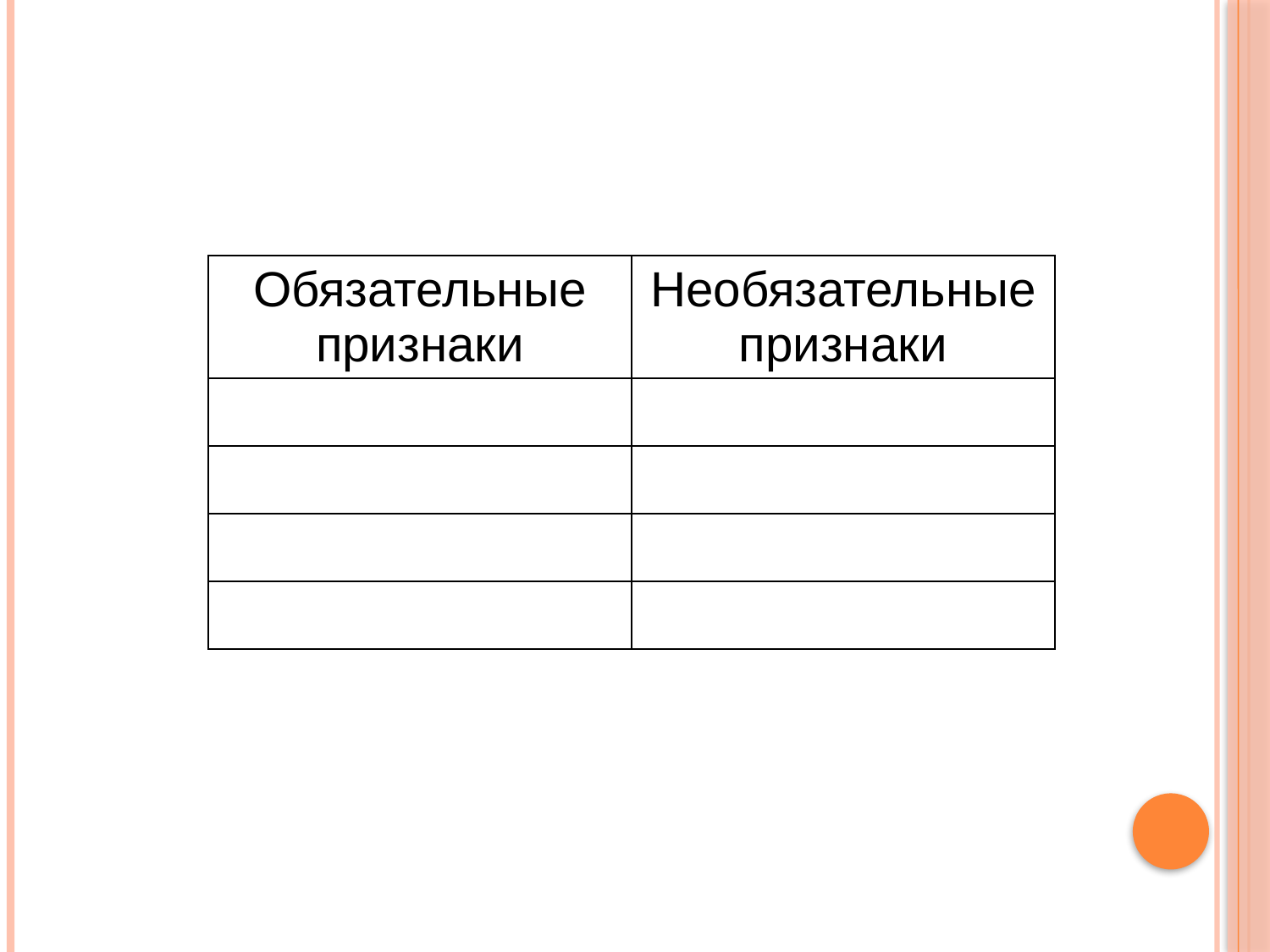

| Обязательные признаки | Необязательные признаки |
| --- | --- |
|  |  |
|  |  |
|  |  |
|  |  |